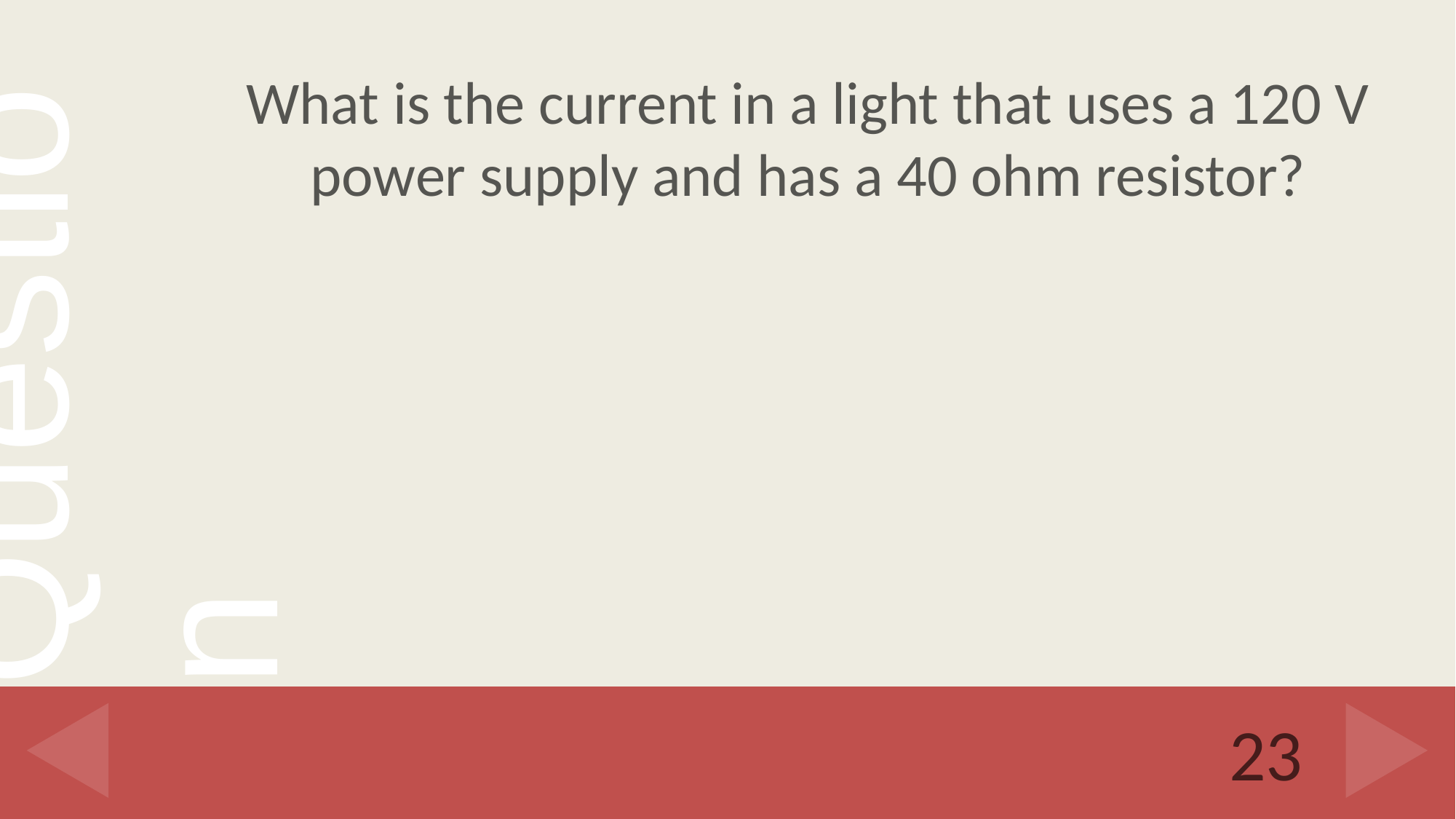

# What is the current in a light that uses a 120 V power supply and has a 40 ohm resistor?

23